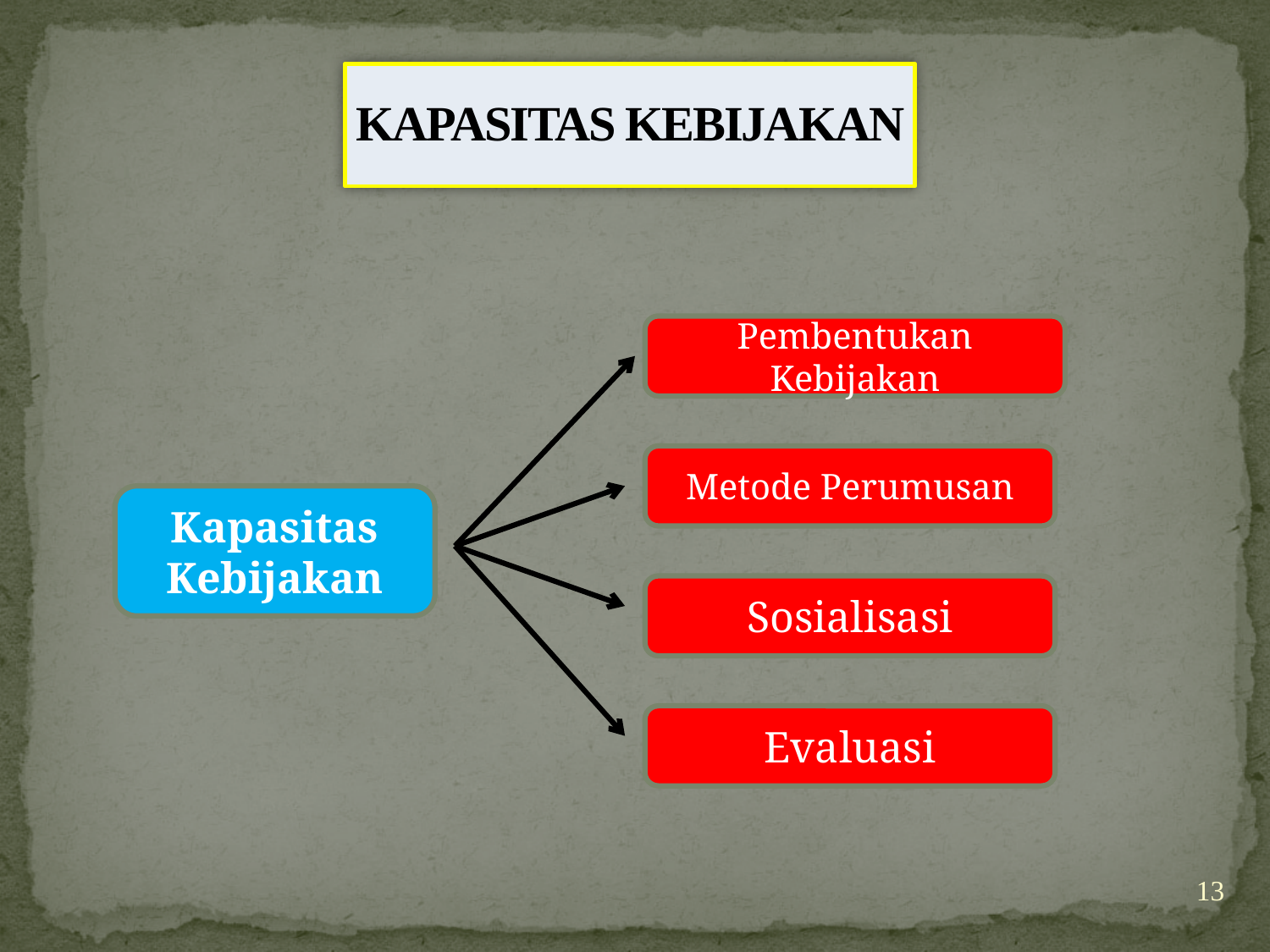

# KAPASITAS KEBIJAKAN
Pembentukan Kebijakan
Metode Perumusan
Kapasitas Kebijakan
Sosialisasi
Evaluasi
13